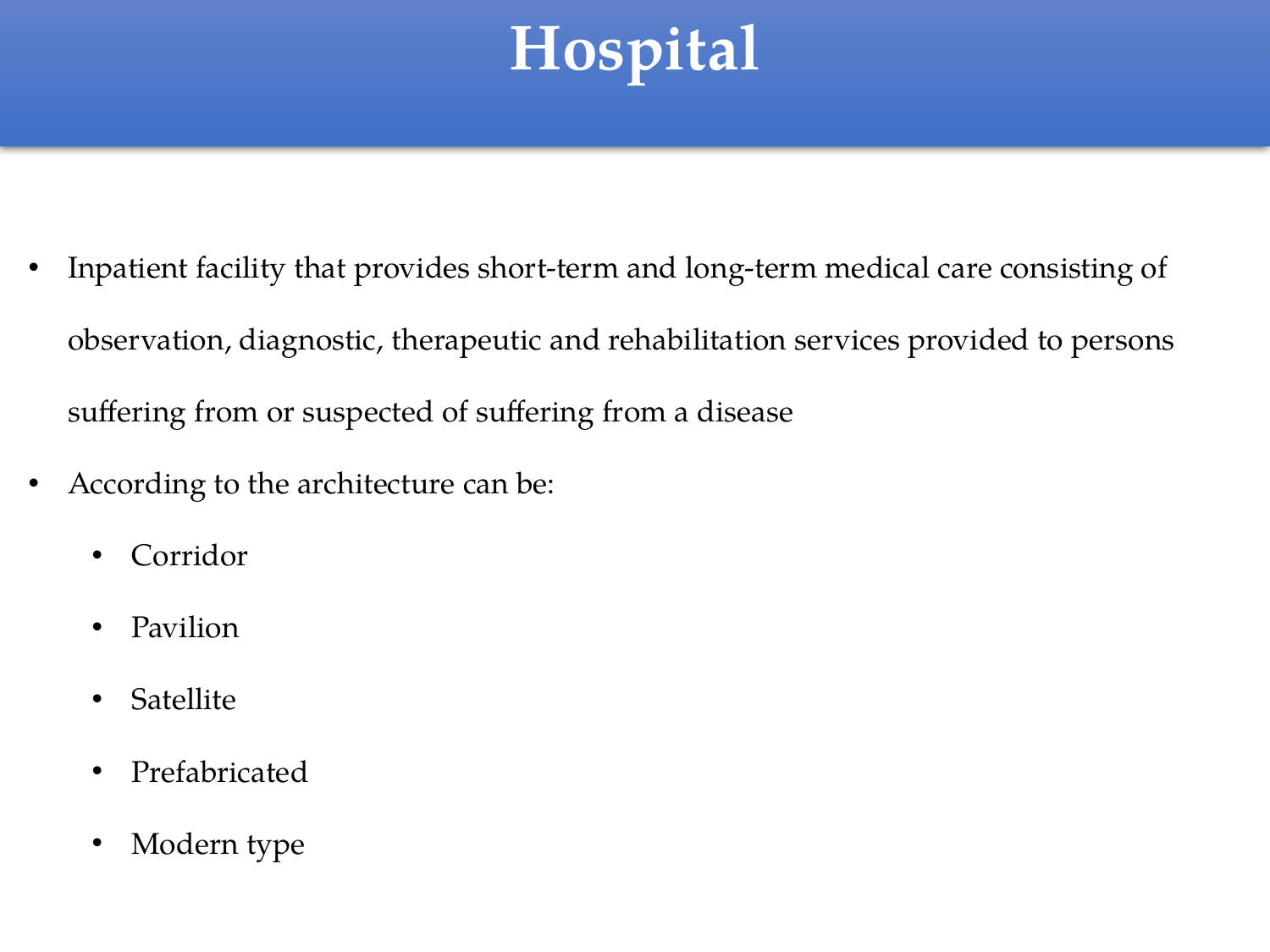

Hospital
Inpatient facility that provides short-term and long-term medical care consisting of observation, diagnostic, therapeutic and rehabilitation services provided to persons suffering from or suspected of suffering from a disease
According to the architecture can be:
Corridor
Pavilion
Satellite
Prefabricated
Modern type